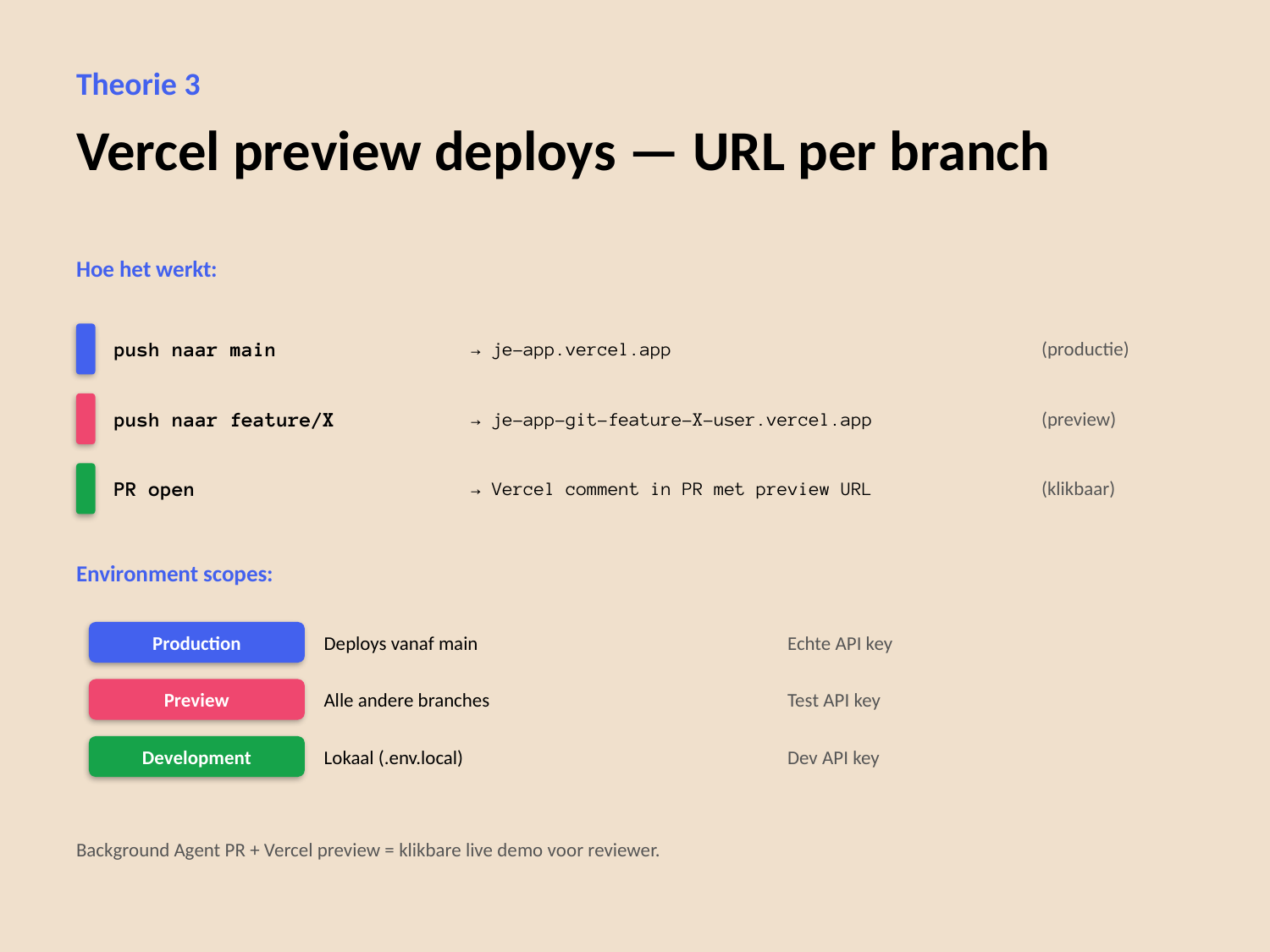

Theorie 3
Vercel preview deploys — URL per branch
Hoe het werkt:

push naar main
→ je-app.vercel.app
(productie)

push naar feature/X
→ je-app-git-feature-X-user.vercel.app
(preview)

PR open
→ Vercel comment in PR met preview URL
(klikbaar)
Environment scopes:

Production
Deploys vanaf main
Echte API key

Preview
Alle andere branches
Test API key

Development
Lokaal (.env.local)
Dev API key
Background Agent PR + Vercel preview = klikbare live demo voor reviewer.